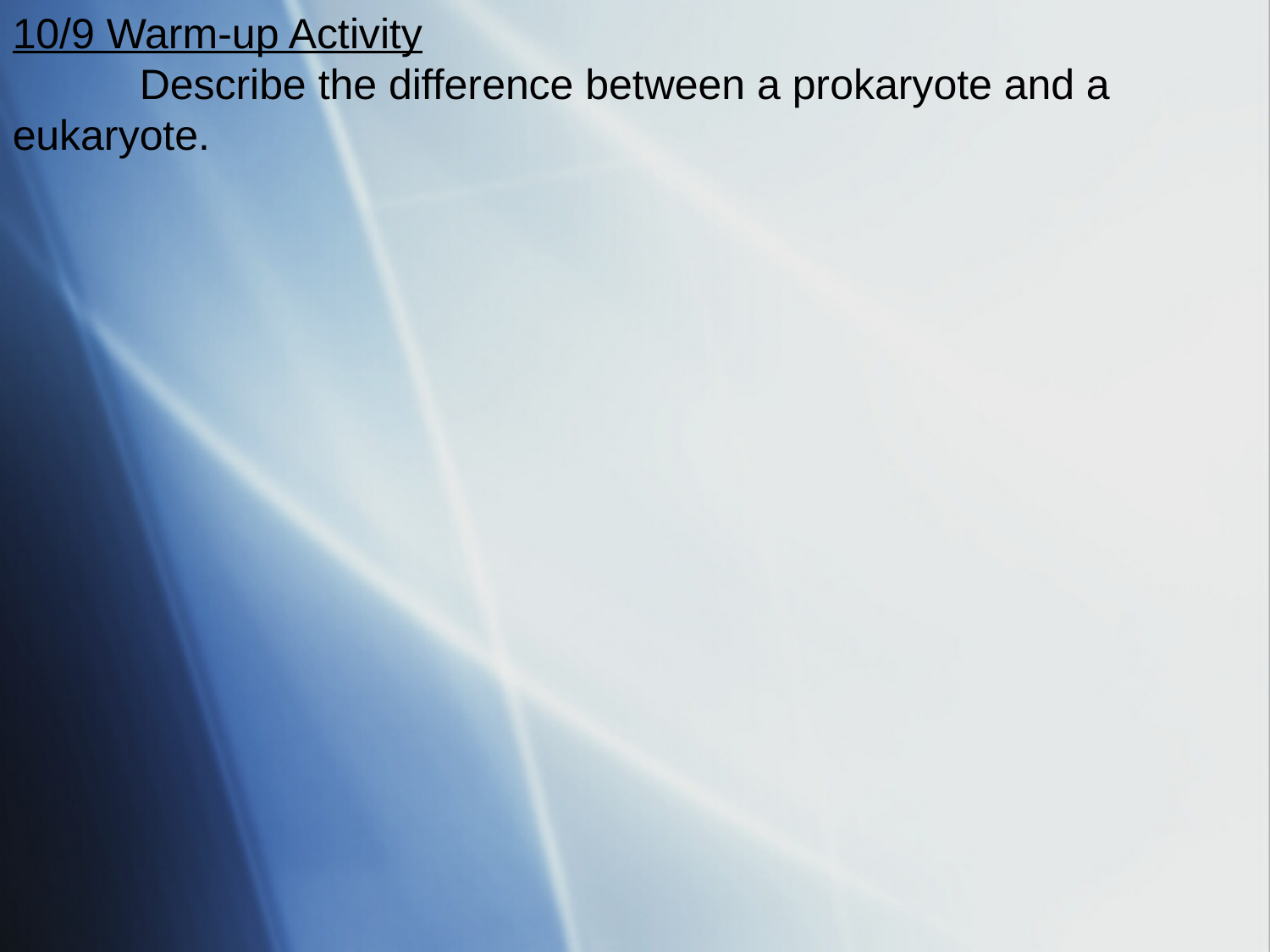

10/9 Warm-up Activity
	Describe the difference between a prokaryote and a 	eukaryote.